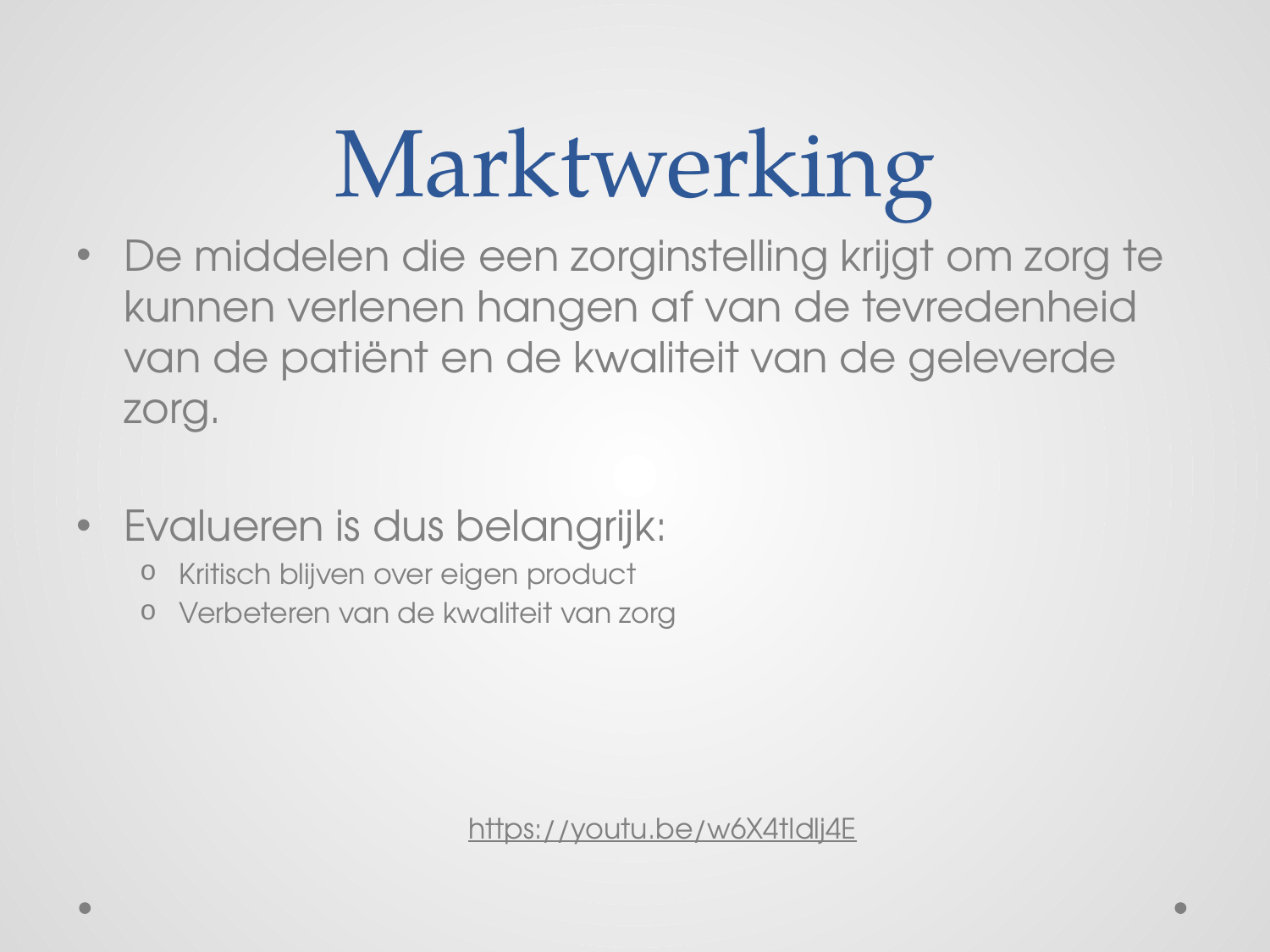

# Marktwerking
De middelen die een zorginstelling krijgt om zorg te kunnen verlenen hangen af van de tevredenheid van de patiënt en de kwaliteit van de geleverde zorg.

Evalueren is dus belangrijk:
Kritisch blijven over eigen product
Verbeteren van de kwaliteit van zorg

https://youtu.be/w6X4tIdlj4E